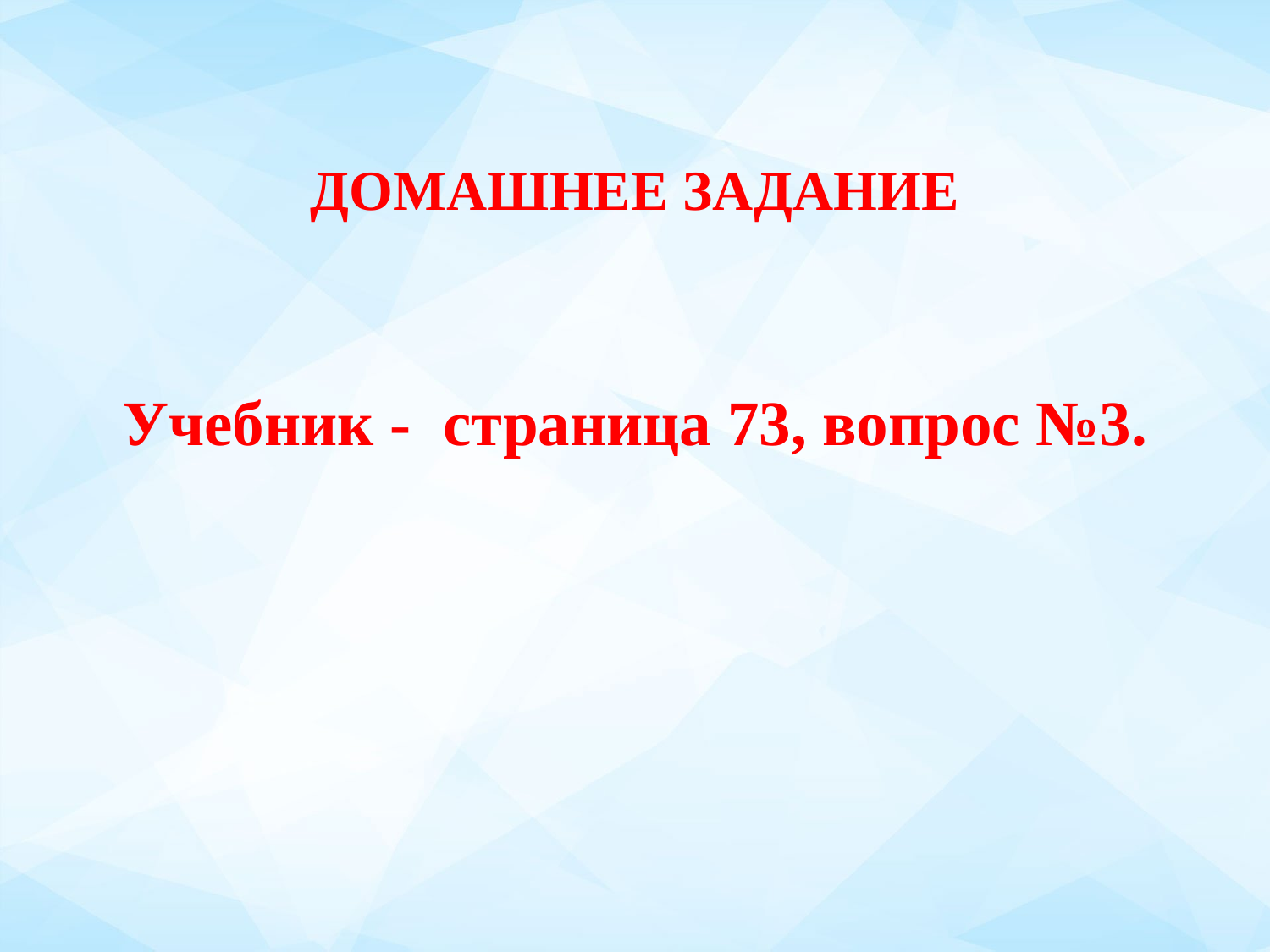

ДОМАШНЕЕ ЗАДАНИЕ
Учебник -  страница 73, вопрос №3.